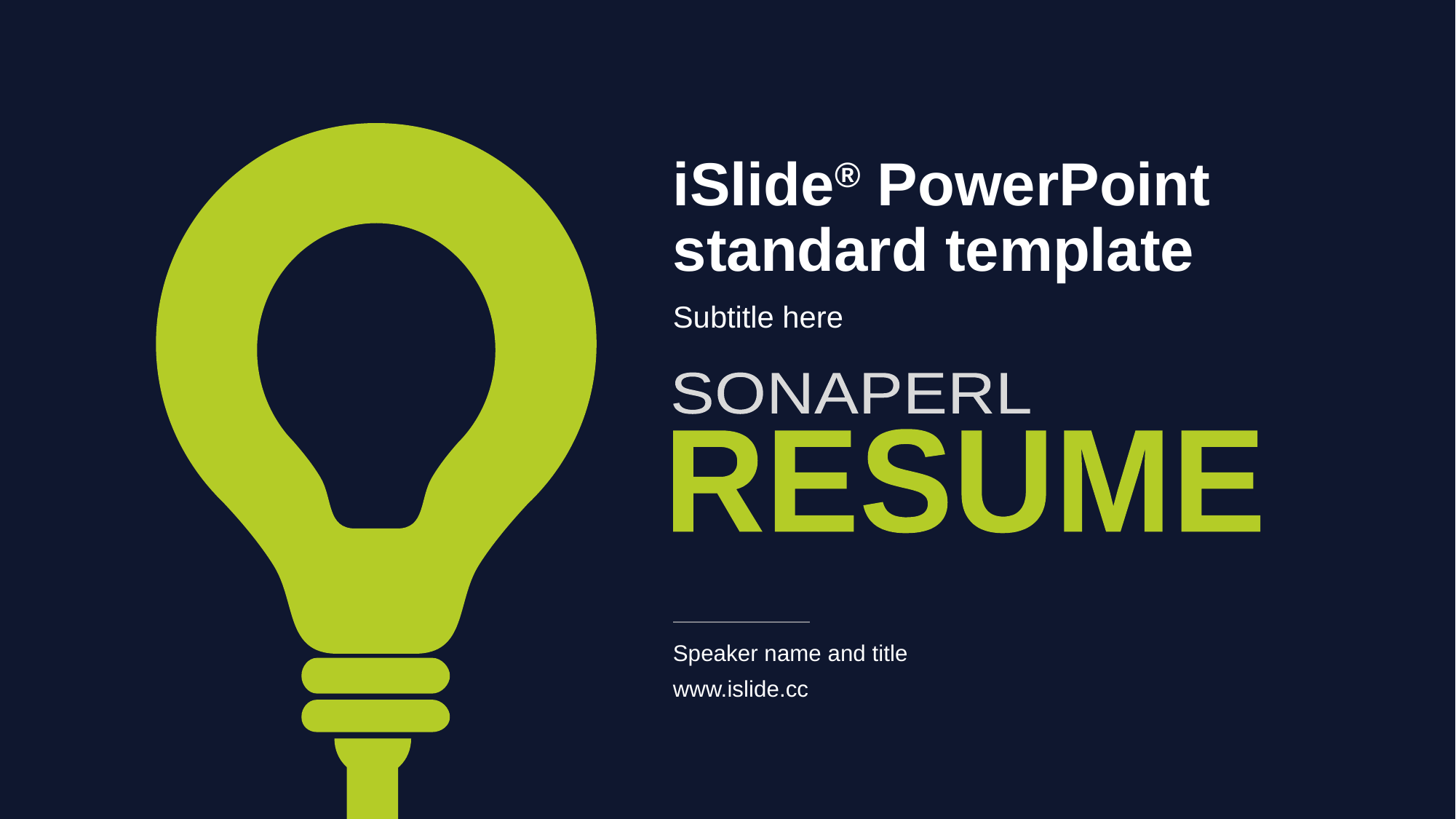

# iSlide® PowerPoint standard template
Subtitle here
SONAPERL
RESUME

Speaker name and title
www.islide.cc